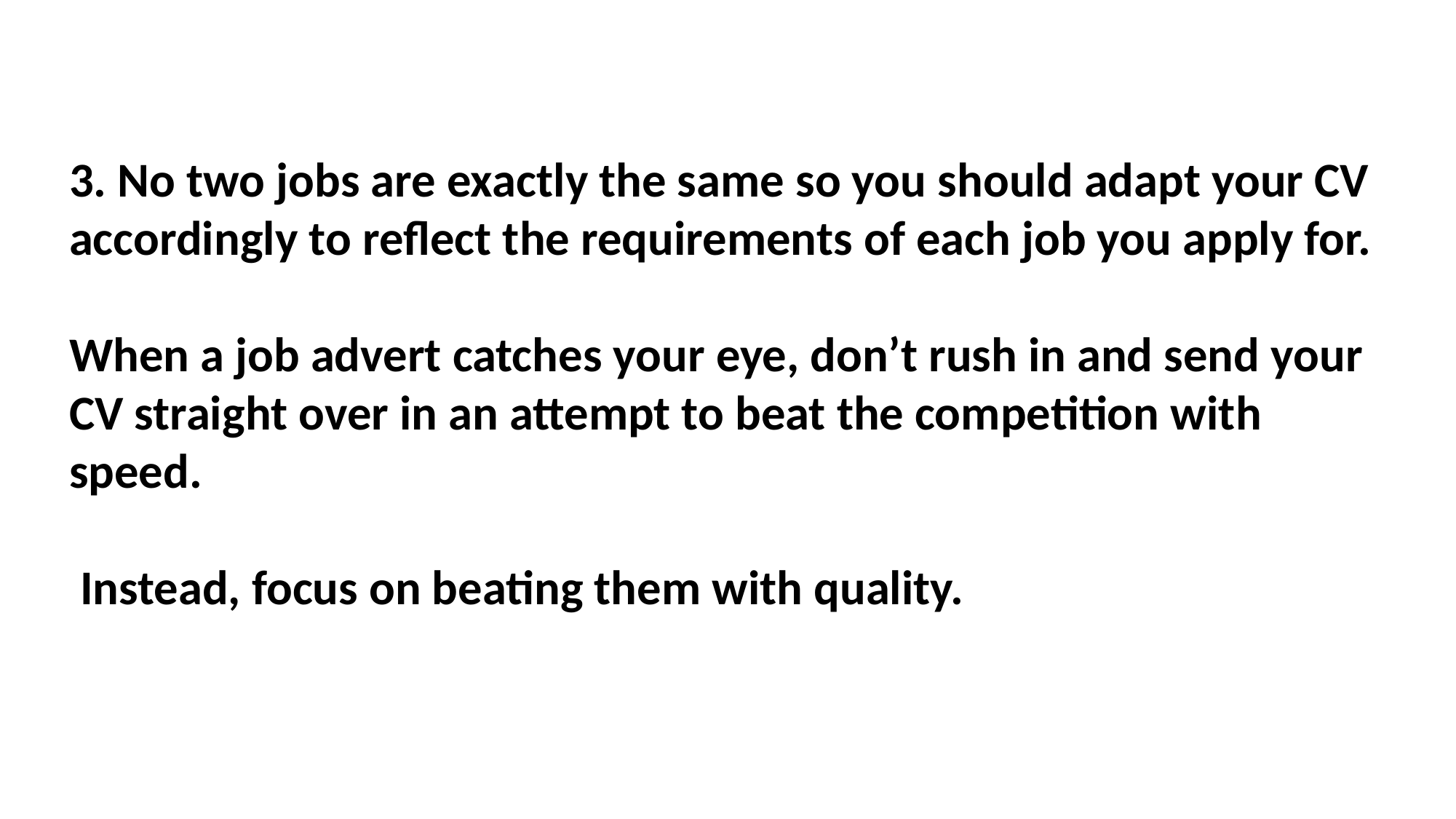

3. No two jobs are exactly the same so you should adapt your CV accordingly to reflect the requirements of each job you apply for.

When a job advert catches your eye, don’t rush in and send your CV straight over in an attempt to beat the competition with speed.

 Instead, focus on beating them with quality.